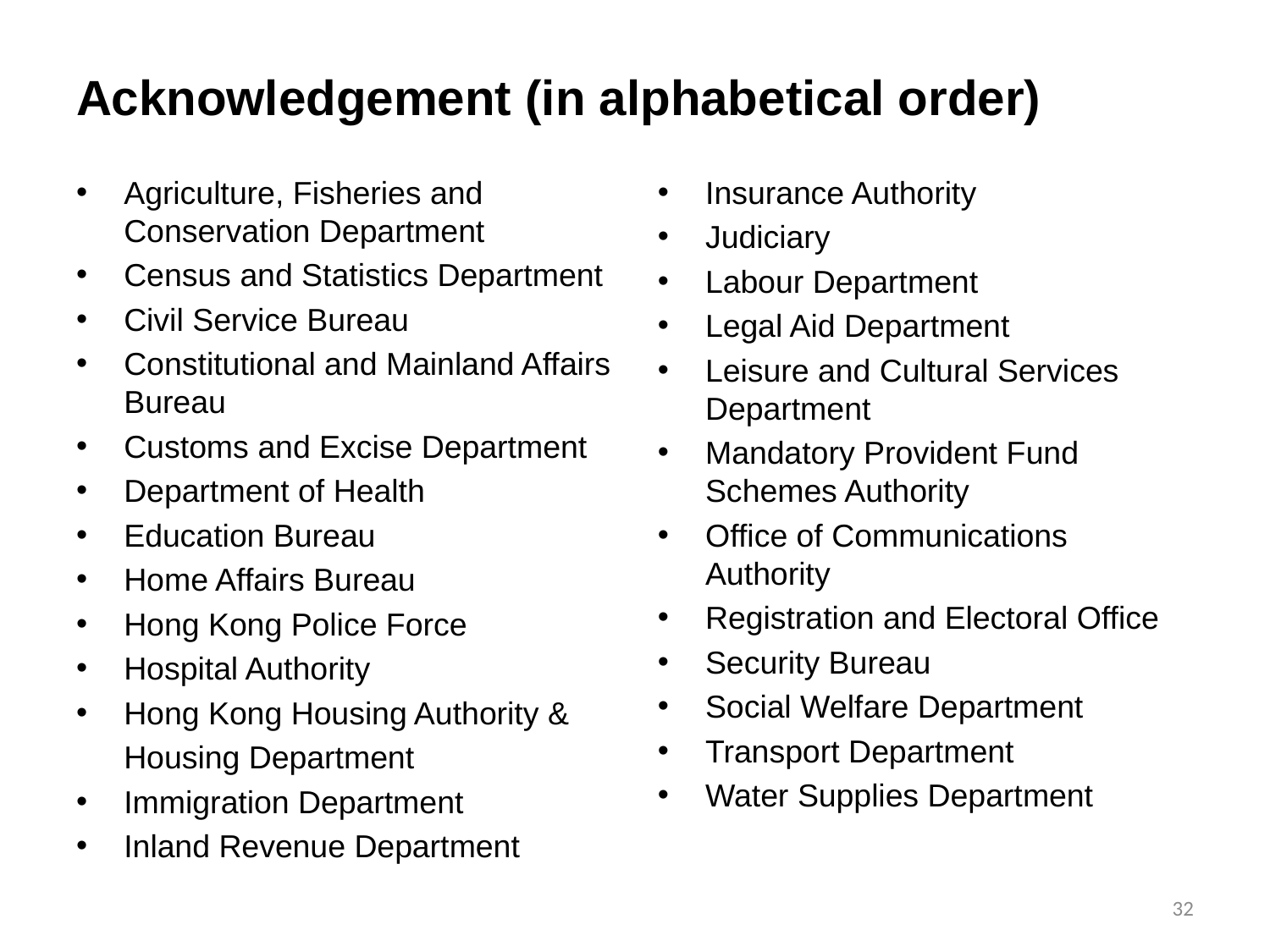

# Acknowledgement (in alphabetical order)
Agriculture, Fisheries and Conservation Department
Census and Statistics Department
Civil Service Bureau
Constitutional and Mainland Affairs Bureau
Customs and Excise Department
Department of Health
Education Bureau
Home Affairs Bureau
Hong Kong Police Force
Hospital Authority
Hong Kong Housing Authority &
	Housing Department
Immigration Department
Inland Revenue Department

Insurance Authority
Judiciary
Labour Department
Legal Aid Department
Leisure and Cultural Services Department
Mandatory Provident Fund Schemes Authority
Office of Communications Authority
Registration and Electoral Office
Security Bureau
Social Welfare Department
Transport Department
Water Supplies Department

32